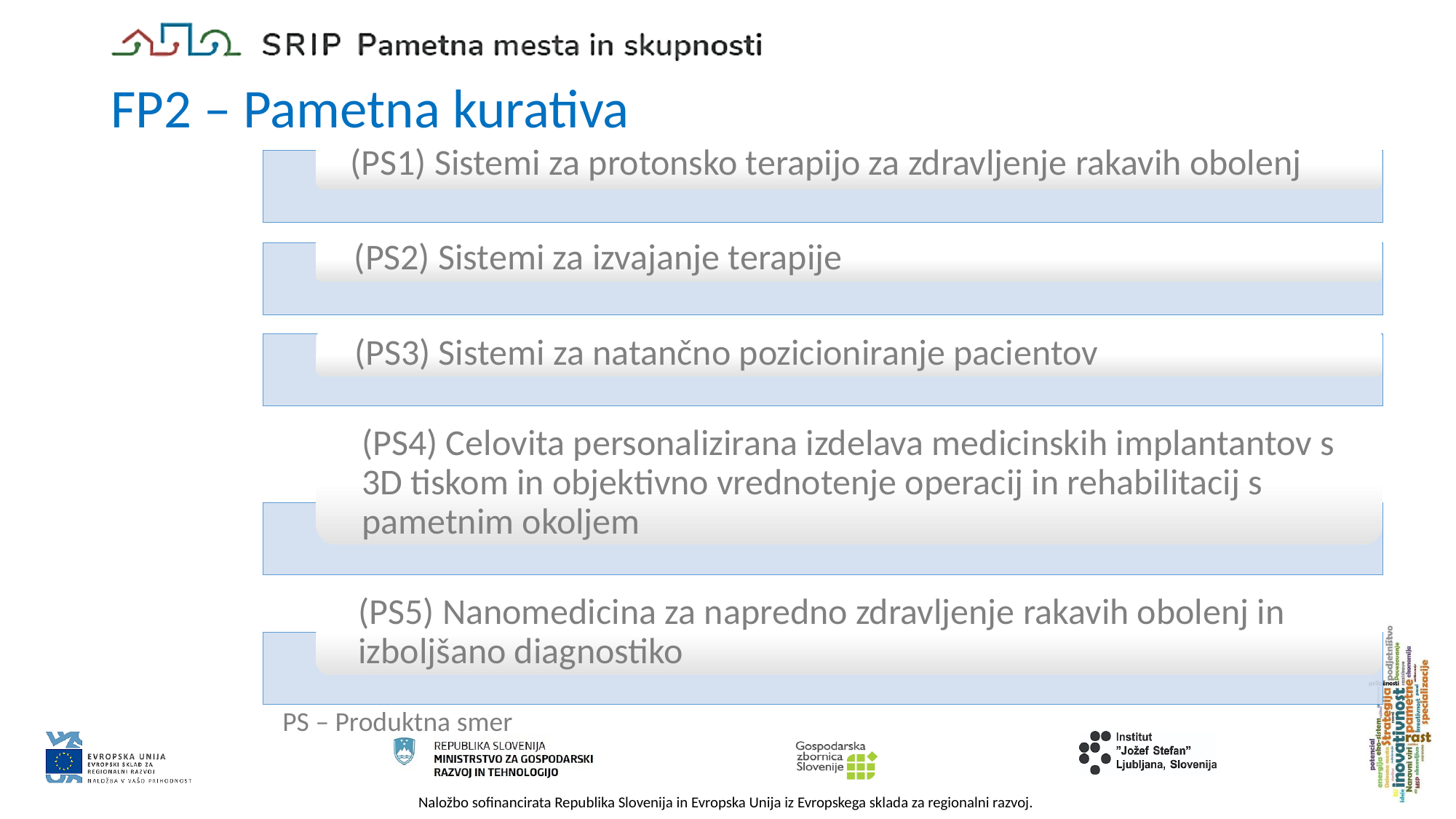

# FP2 – Pametna kurativa
(PS1) Sistemi za protonsko terapijo za zdravljenje rakavih obolenj
(PS2) Sistemi za izvajanje terapije
(PS3) Sistemi za natančno pozicioniranje pacientov
(PS4) Celovita personalizirana izdelava medicinskih implantantov s 3D tiskom in objektivno vrednotenje operacij in rehabilitacij s pametnim okoljem
(PS5) Nanomedicina za napredno zdravljenje rakavih obolenj in izboljšano diagnostiko
PS – Produktna smer